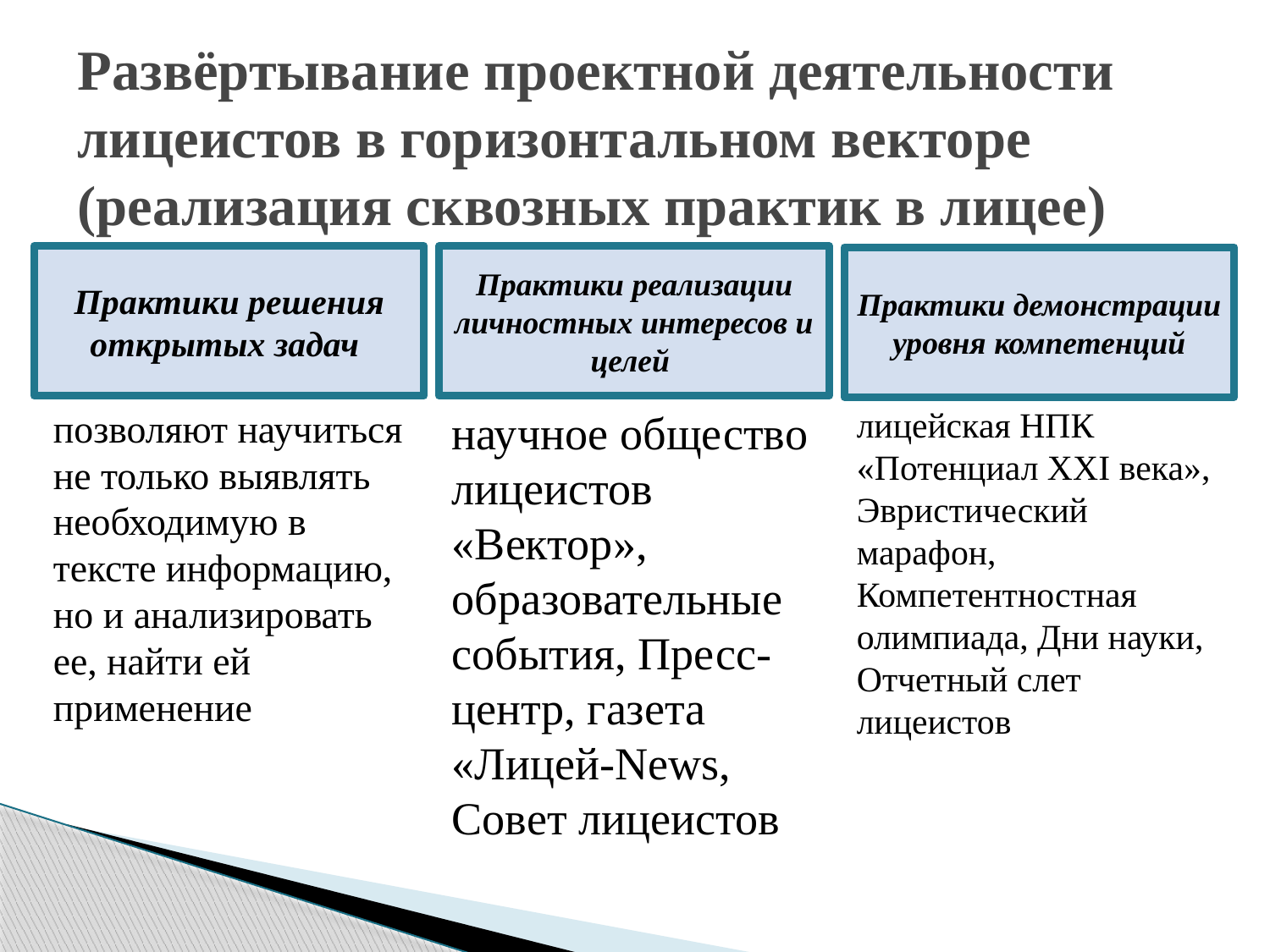

# Развёртывание проектной деятельности лицеистов в горизонтальном векторе (реализация сквозных практик в лицее)
Практики решения открытых задач
Практики реализации личностных интересов и целей
Практики демонстрации уровня компетенций
лицейская НПК «Потенциал XXI века», Эвристический марафон, Компетентностная олимпиада, Дни науки, Отчетный слет лицеистов
позволяют научиться не только выявлять необходимую в тексте информацию, но и анализировать ее, найти ей применение
научное общество лицеистов «Вектор», образовательные события, Пресс-центр, газета «Лицей-News, Совет лицеистов